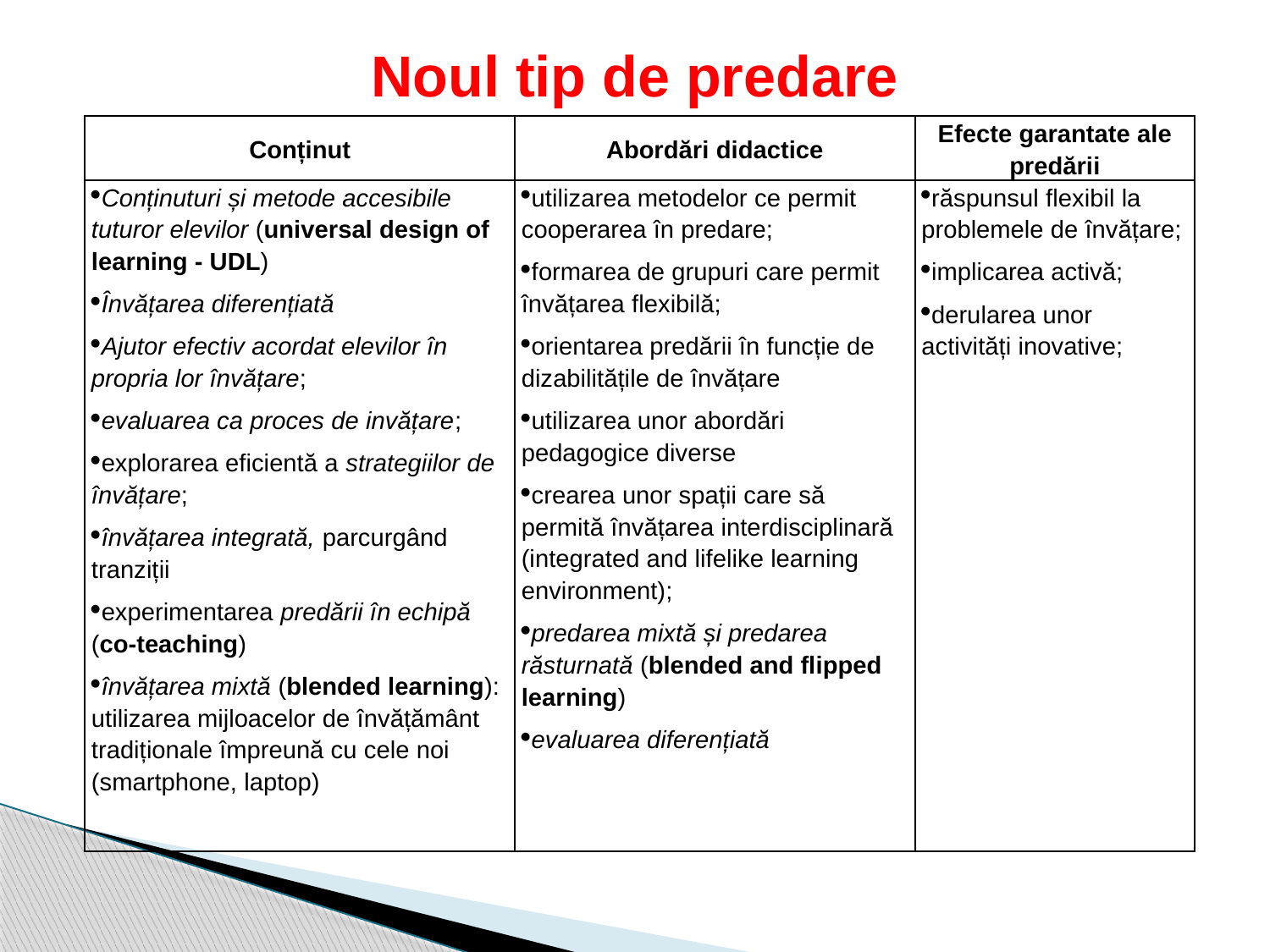

# Noul tip de predare
| Conținut | Abordări didactice | Efecte garantate ale predării |
| --- | --- | --- |
| Conținuturi și metode accesibile tuturor elevilor (universal design of learning - UDL) Învățarea diferențiată Ajutor efectiv acordat elevilor în propria lor învățare; evaluarea ca proces de invățare; explorarea eficientă a strategiilor de învățare; învățarea integrată, parcurgând tranziții experimentarea predării în echipă (co-teaching) învățarea mixtă (blended learning): utilizarea mijloacelor de învățământ tradiționale împreună cu cele noi (smartphone, laptop) | utilizarea metodelor ce permit cooperarea în predare; formarea de grupuri care permit învățarea flexibilă; orientarea predării în funcție de dizabilitățile de învățare utilizarea unor abordări pedagogice diverse crearea unor spații care să permită învățarea interdisciplinară (integrated and lifelike learning environment); predarea mixtă și predarea răsturnată (blended and flipped learning) evaluarea diferențiată | răspunsul flexibil la problemele de învățare; implicarea activă; derularea unor activități inovative; |